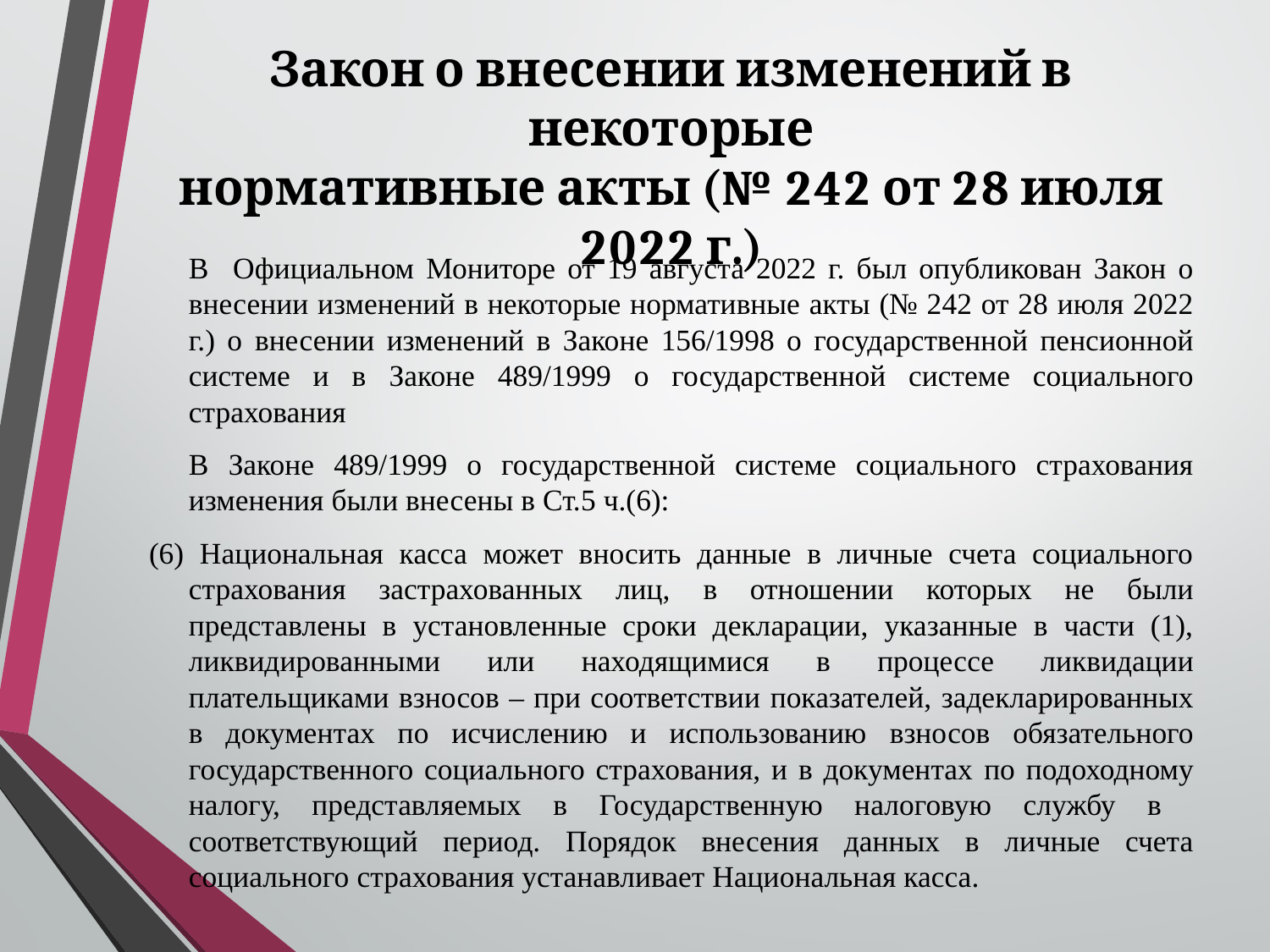

# Закон о внесении изменений в некоторые нормативные акты (№ 242 от 28 июля 2022 г.)
	В  Официальном Мониторе от 19 августа 2022 г. был опубликован Закон о внесении изменений в некоторые нормативные акты (№ 242 от 28 июля 2022 г.) о внесении изменений в Законе 156/1998 о государственной пенсионной системе и в Законе 489/1999 о государственной системе социального страхования
	В Законе 489/1999 о государственной системе социального страхования изменения были внесены в Ст.5 ч.(6):
(6) Национальная касса может вносить данные в личные счета социального страхования застрахованных лиц, в отношении которых не были представлены в установленные сроки декларации, указанные в части (1), ликвидированными или находящимися в процессе ликвидации плательщиками взносов – при соответствии показателей, задекларированных в документах по исчислению и использованию взносов обязательного государственного социального страхования, и в документах по подоходному налогу, представляемых в Государственную налоговую службу в  соответствующий период. Порядок внесения данных в личные счета социального страхования устанавливает Национальная касса.